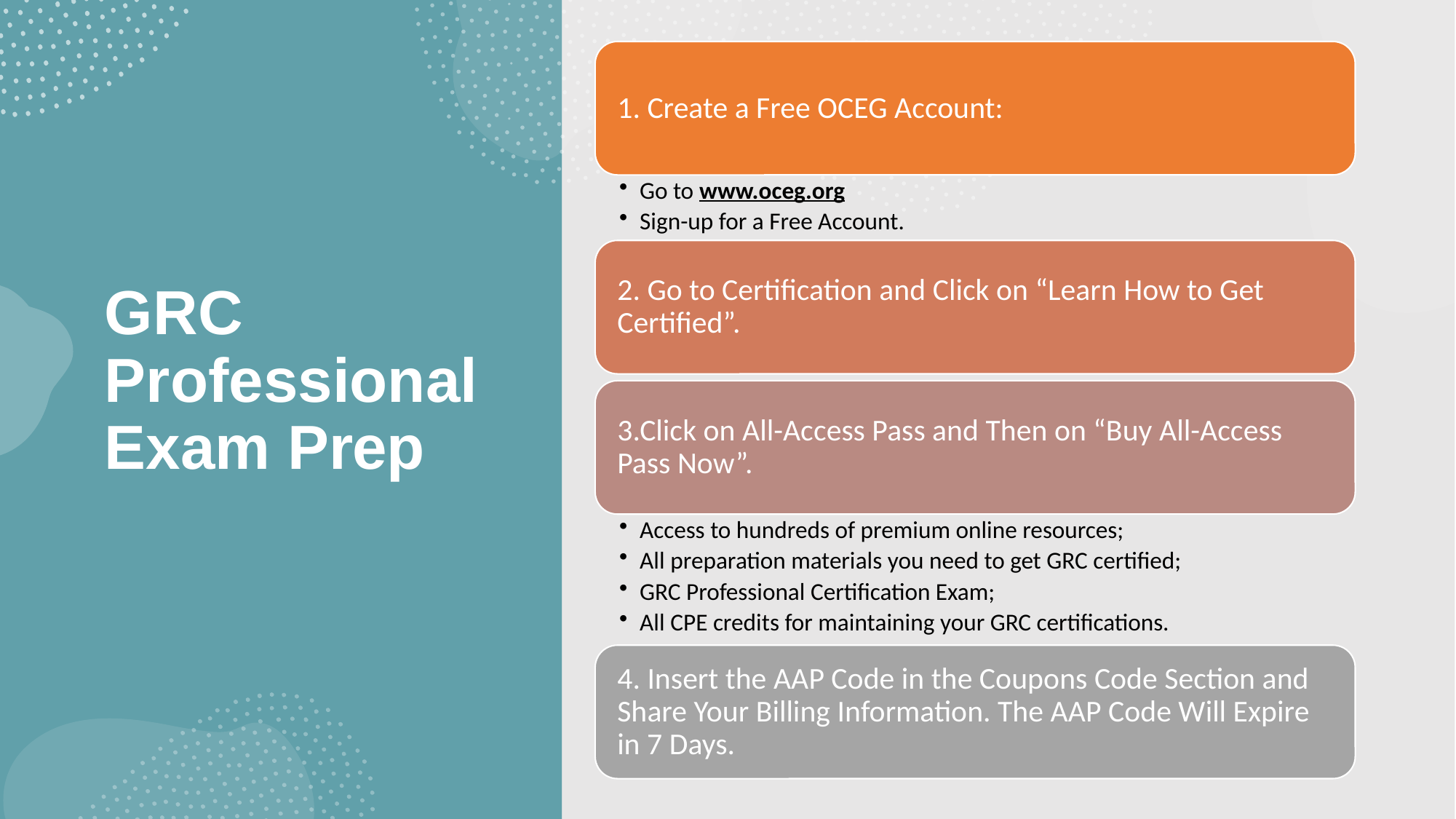

1. Create a Free OCEG Account:
Go to www.oceg.org
Sign-up for a Free Account.
2. Go to Certification and Click on “Learn How to Get Certified”.
3.Click on All-Access Pass and Then on “Buy All-Access Pass Now”.
Access to hundreds of premium online resources;
All preparation materials you need to get GRC certified;
GRC Professional Certification Exam;
All CPE credits for maintaining your GRC certifications.
4. Insert the AAP Code in the Coupons Code Section and Share Your Billing Information. The AAP Code Will Expire in 7 Days.
# GRC Professional Exam Prep